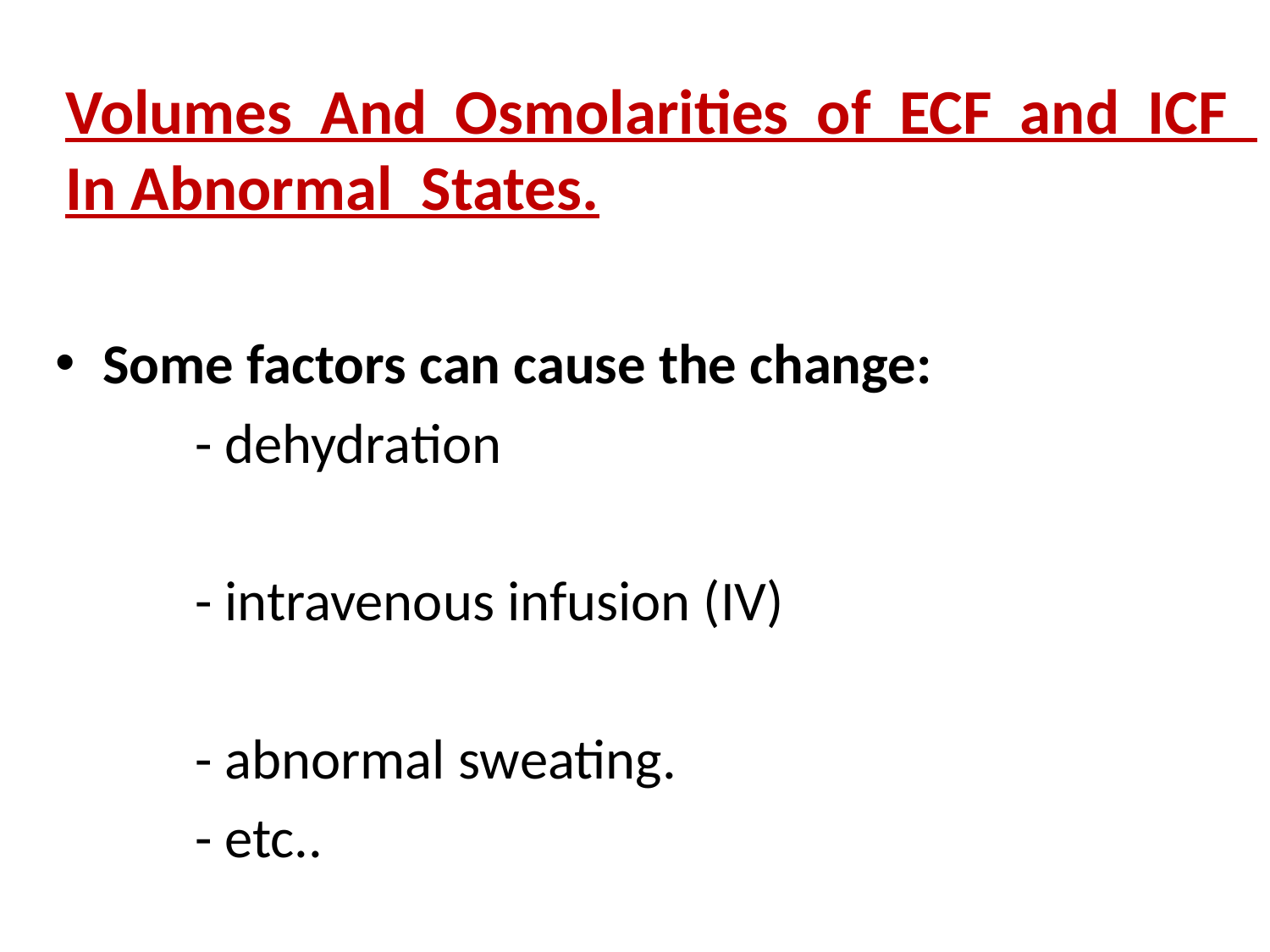

# Volumes And Osmolarities of ECF and ICF In Abnormal  States.

Some factors can cause the change:
           - dehydration

           - intravenous infusion (IV)

           - abnormal sweating.
           - etc..